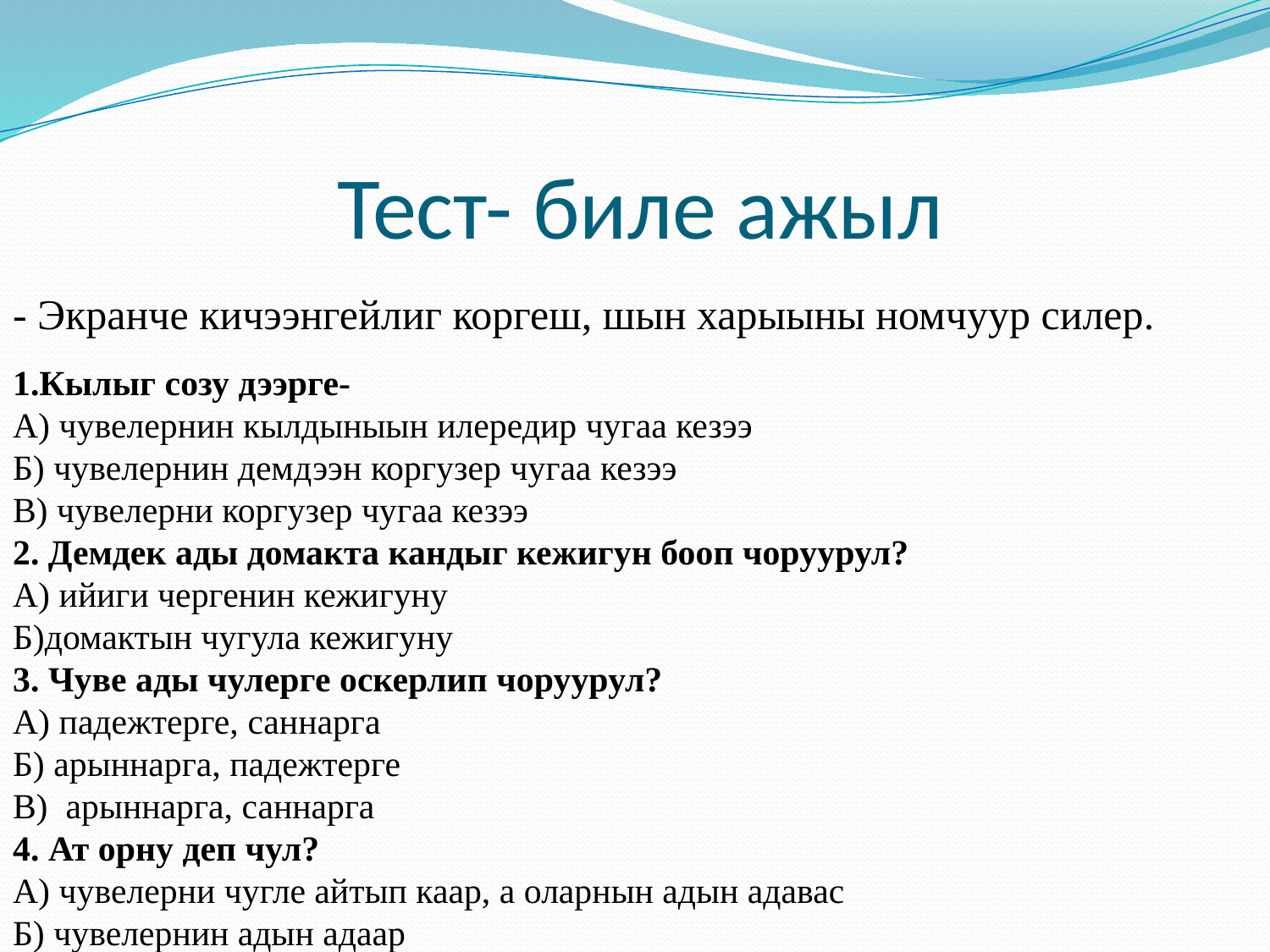

# Тест- биле ажыл
- Экранче кичээнгейлиг коргеш, шын харыыны номчуур силер.

1.Кылыг созу дээрге-
А) чувелернин кылдыныын илередир чугаа кезээ
Б) чувелернин демдээн коргузер чугаа кезээ
В) чувелерни коргузер чугаа кезээ
2. Демдек ады домакта кандыг кежигун бооп чоруурул?
А) ийиги чергенин кежигуну
Б)домактын чугула кежигуну
3. Чуве ады чулерге оскерлип чоруурул?
А) падежтерге, саннарга
Б) арыннарга, падежтерге
В)  арыннарга, саннарга
4. Ат орну деп чул?
А) чувелерни чугле айтып каар, а оларнын адын адавас
Б) чувелернин адын адаар